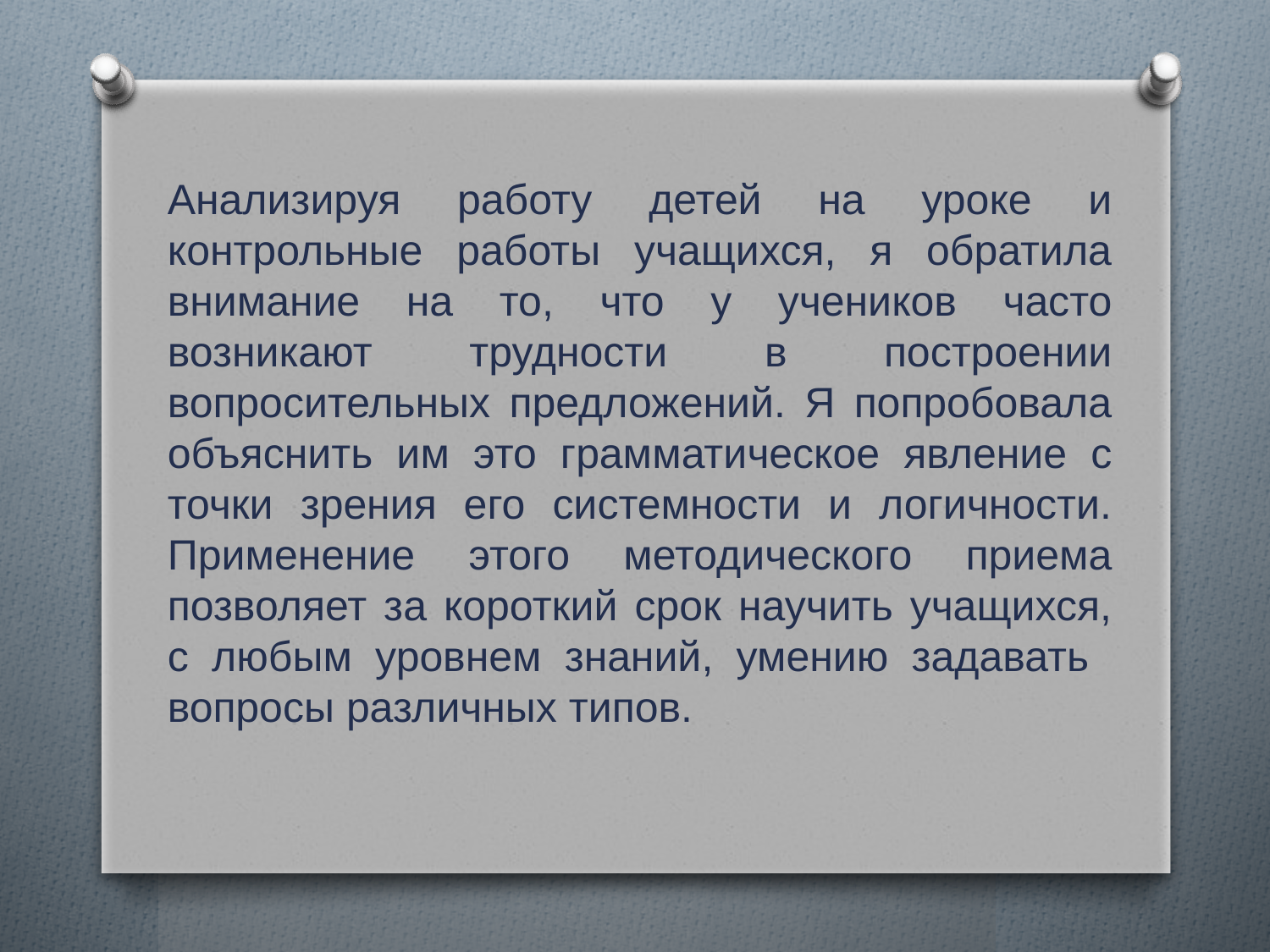

Анализируя работу детей на уроке и контрольные работы учащихся, я обратила внимание на то, что у учеников часто возникают трудности в построении вопросительных предложений. Я попробовала объяснить им это грамматическое явление с точки зрения его системности и логичности. Применение этого методического приема позволяет за короткий срок научить учащихся, с любым уровнем знаний, умению задавать  вопросы различных типов.